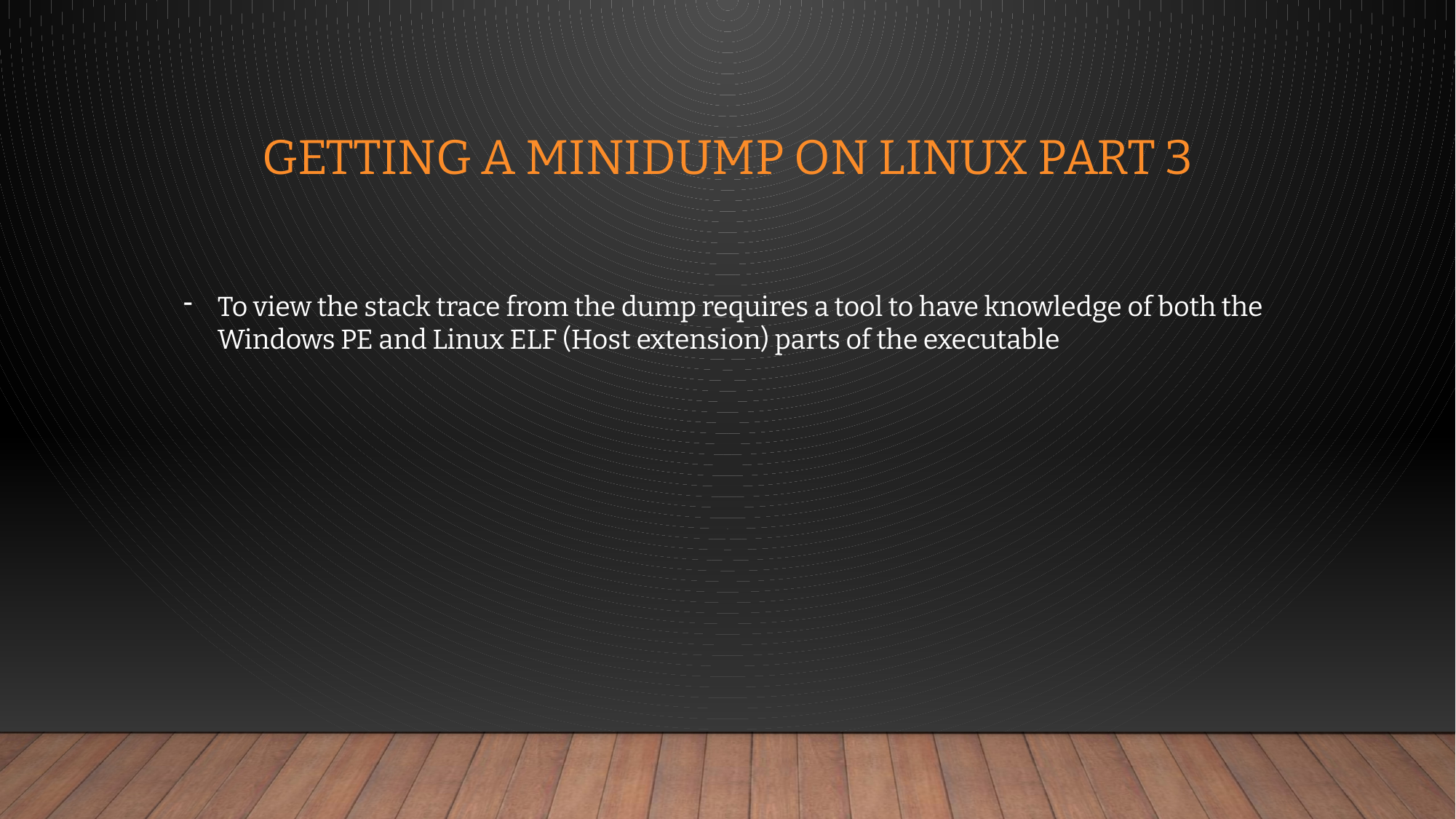

# GETTING A MINIDUMP ON LINUX PART 3
To view the stack trace from the dump requires a tool to have knowledge of both the Windows PE and Linux ELF (Host extension) parts of the executable